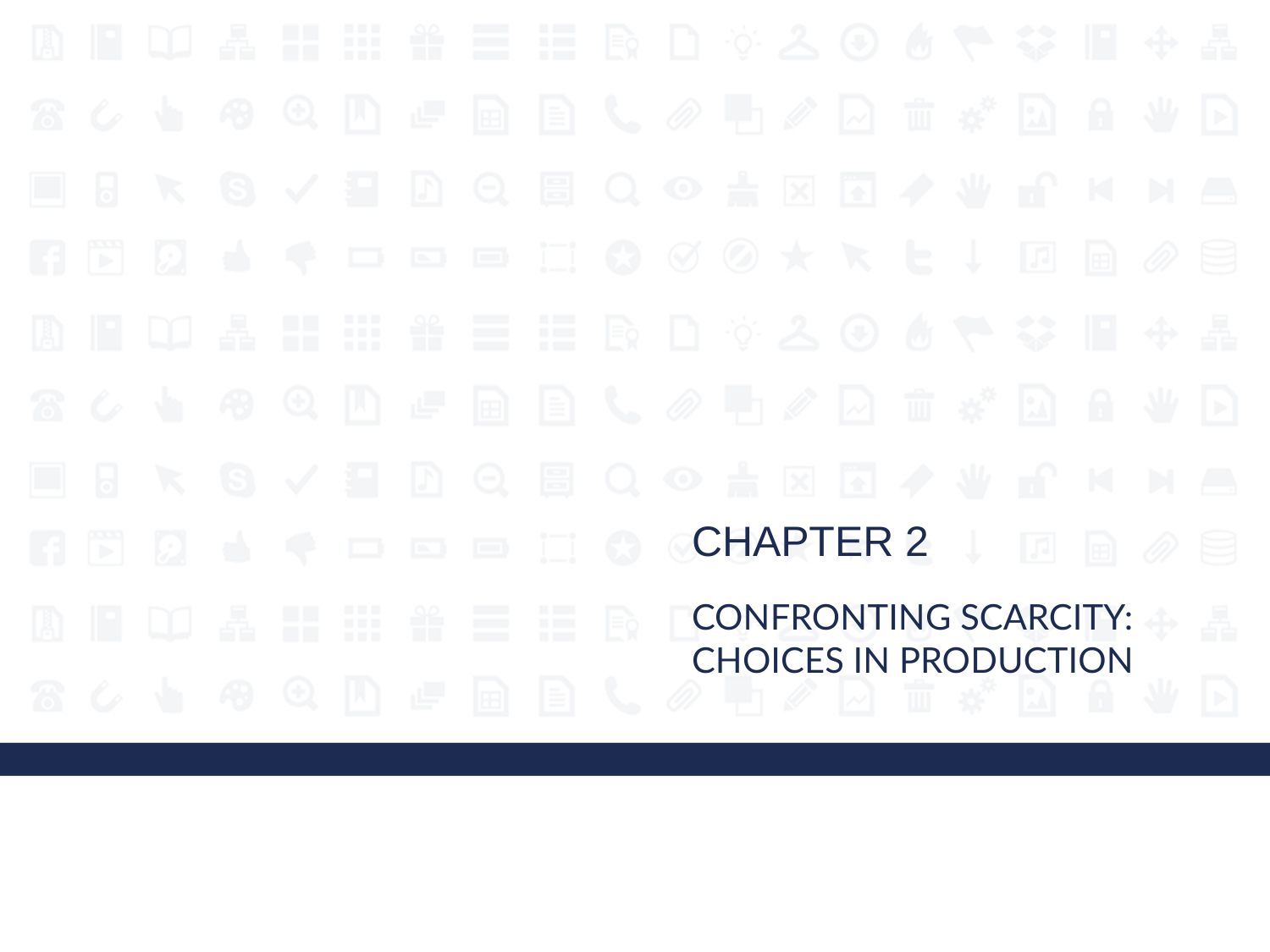

Chapter 2
Confronting Scarcity: Choices in Production